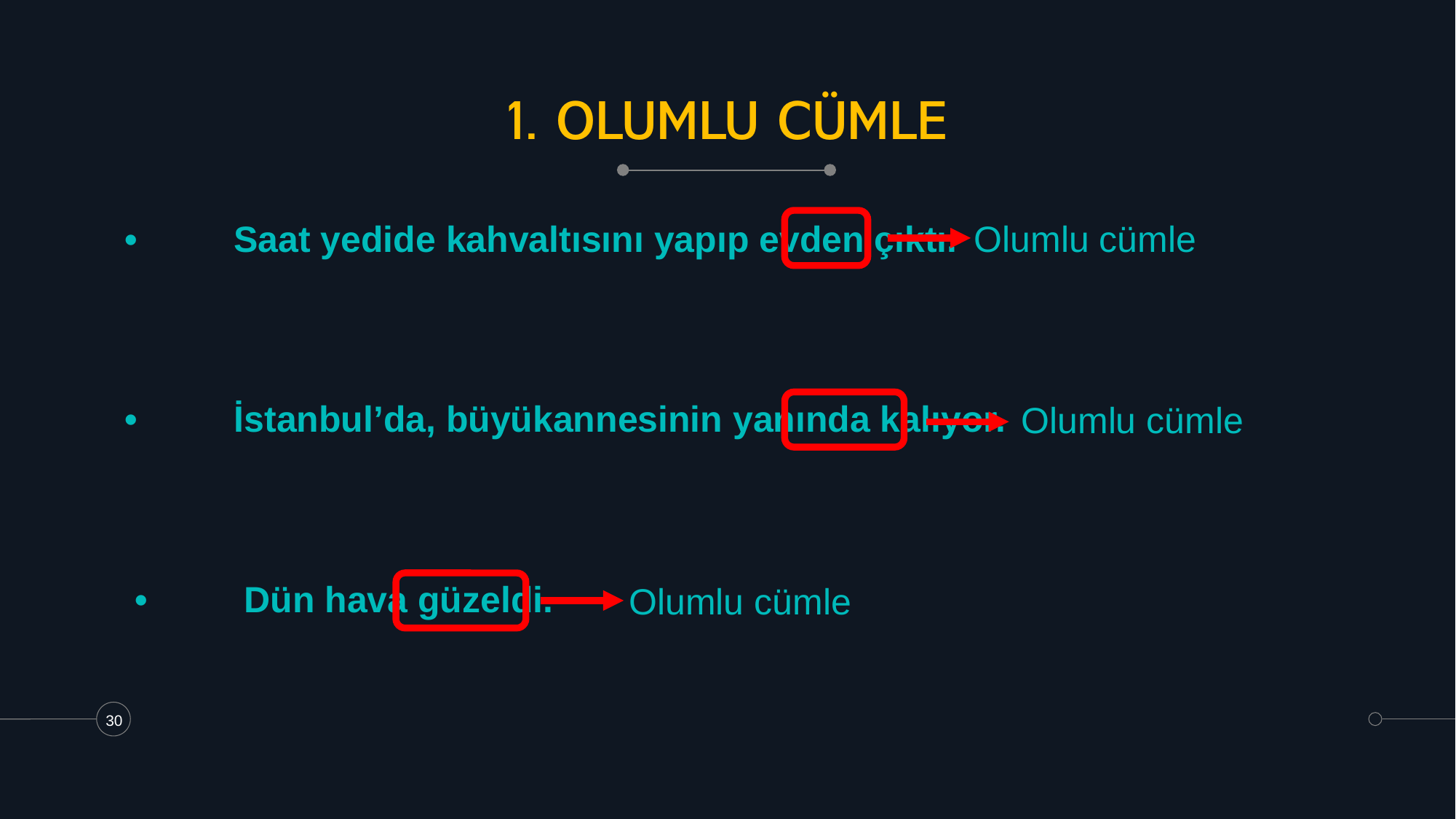

# 1. OLUMLU CÜMLE

Olumlu cümle
•	Saat yedide kahvaltısını yapıp evden çıktı.
Olumlu cümle

•	İstanbul’da, büyükannesinin yanında kalıyor.
Olumlu cümle

•	Dün hava güzeldi.
30